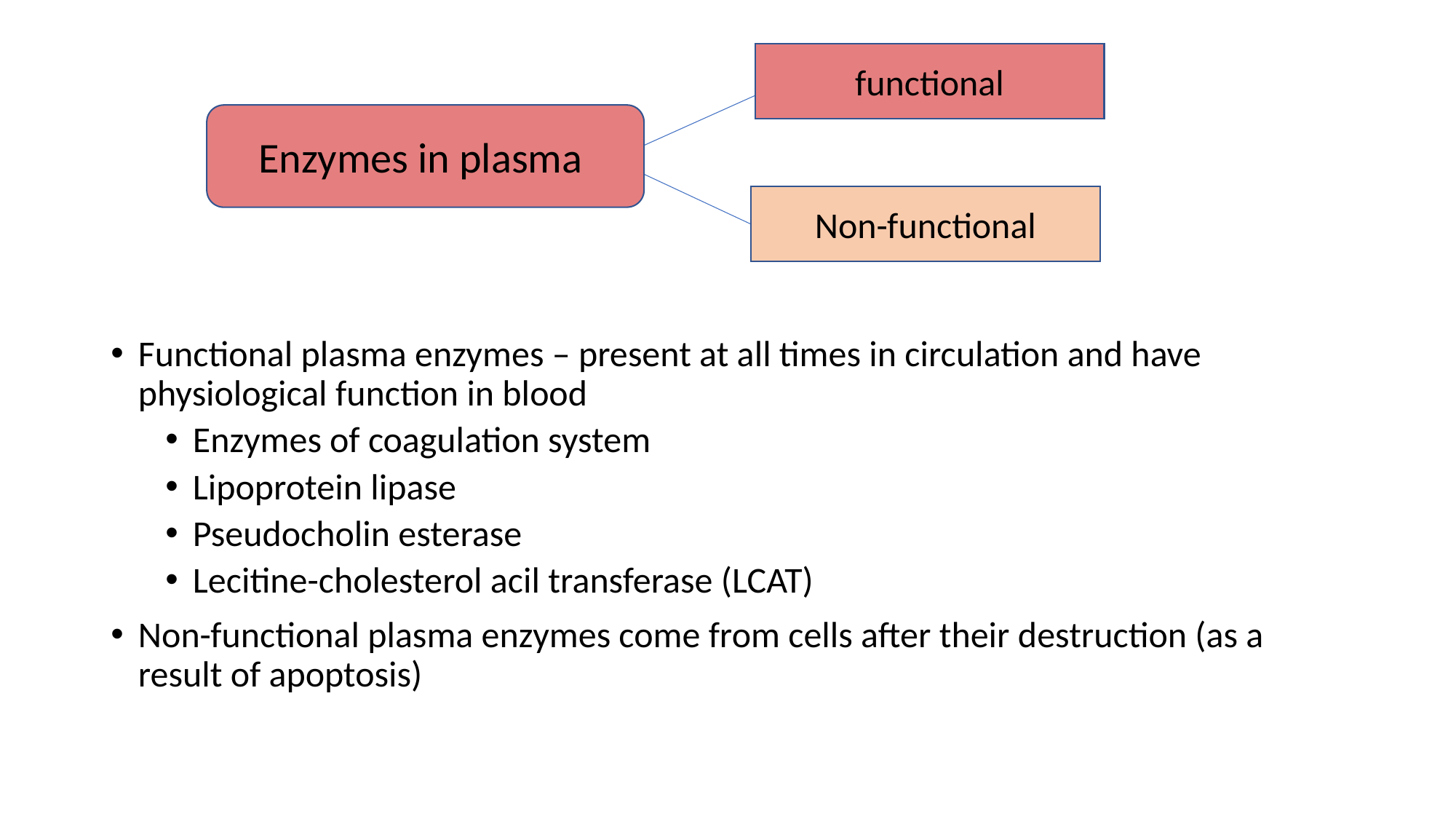

Functional plasma enzymes – present at all times in circulation and have physiological function in blood
Enzymes of coagulation system
Lipoprotein lipase
Pseudocholin esterase
Lecitine-cholesterol acil transferase (LCAT)
Non-functional plasma enzymes come from cells after their destruction (as a result of apoptosis)
functional
#
Enzymes in plasma
Non-functional